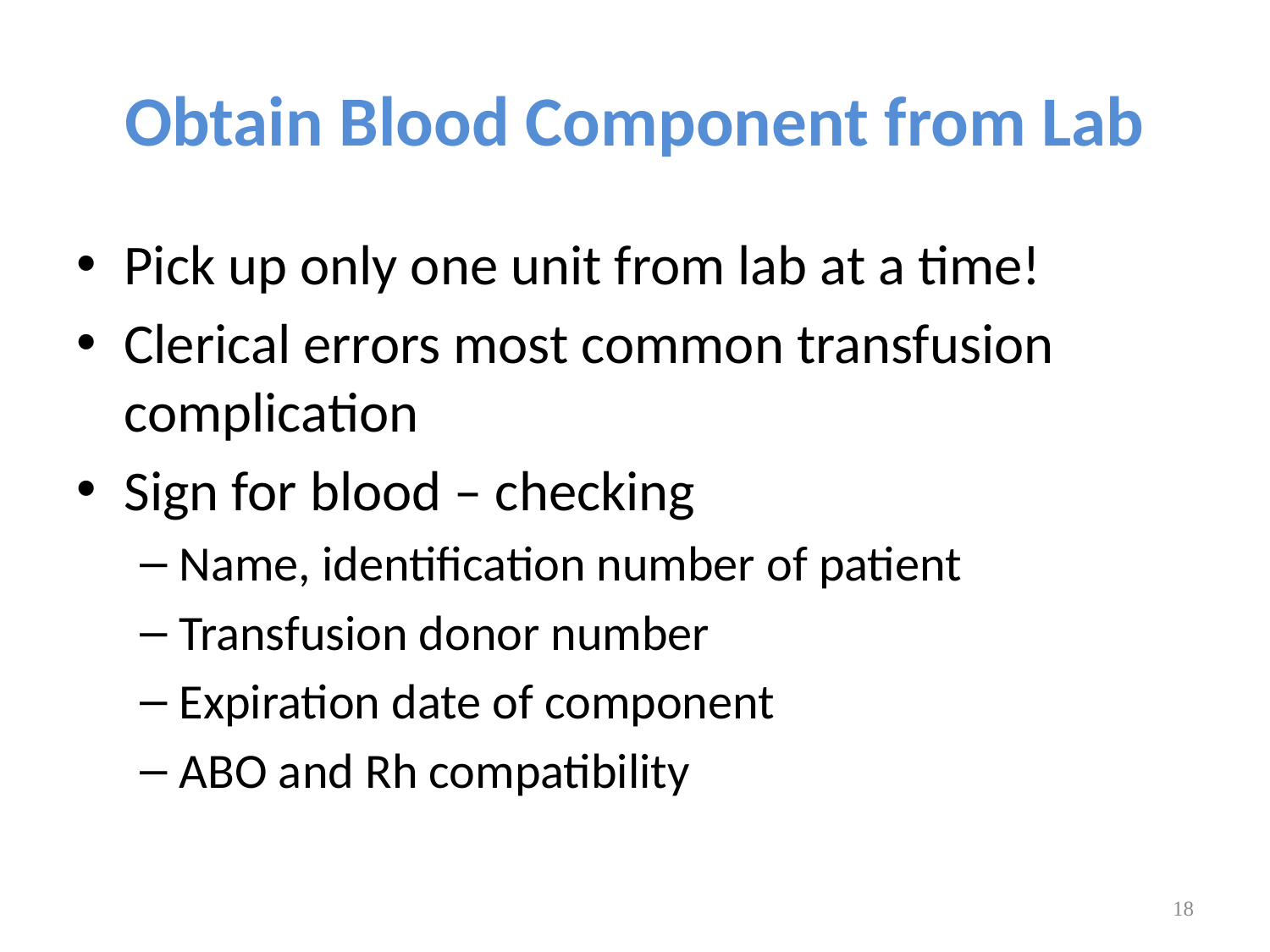

# Obtain Blood Component from Lab
Pick up only one unit from lab at a time!
Clerical errors most common transfusion complication
Sign for blood – checking
Name, identification number of patient
Transfusion donor number
Expiration date of component
ABO and Rh compatibility
18